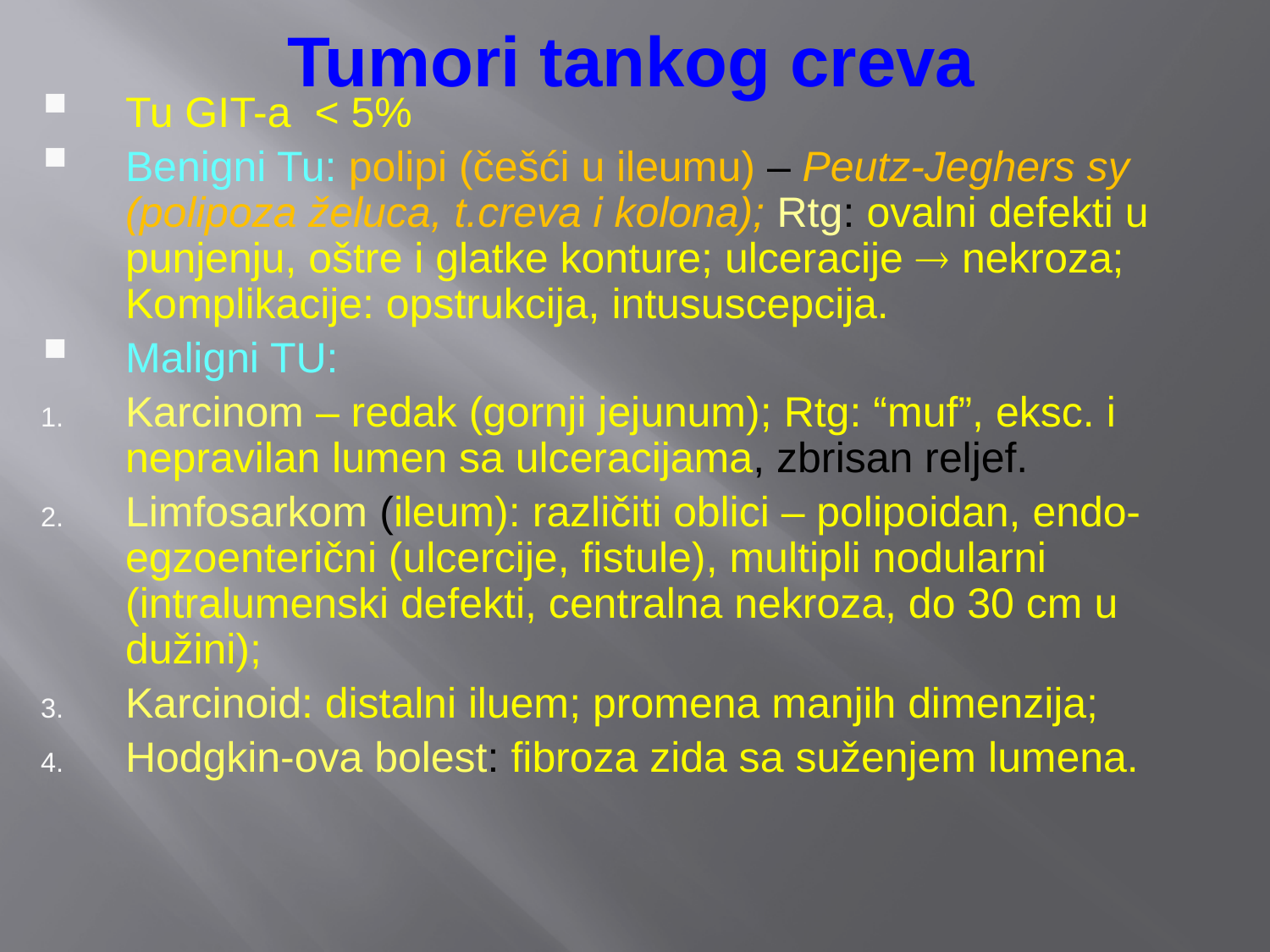

# Tumori tankog creva
Tu GIT-a  < 5%
Benigni Tu: polipi (češći u ileumu) – Peutz-Jeghers sy (polipoza želuca, t.creva i kolona); Rtg: ovalni defekti u punjenju, oštre i glatke konture; ulceracije → nekroza; Komplikacije: opstrukcija, intususcepcija.
Maligni TU:
Karcinom – redak (gornji jejunum); Rtg: “muf”, eksc. i nepravilan lumen sa ulceracijama, zbrisan reljef.
Limfosarkom (ileum): različiti oblici – polipoidan, endo-egzoenterični (ulcercije, fistule), multipli nodularni (intralumenski defekti, centralna nekroza, do 30 cm u dužini);
Karcinoid: distalni iluem; promena manjih dimenzija;
Hodgkin-ova bolest: fibroza zida sa suženjem lumena.